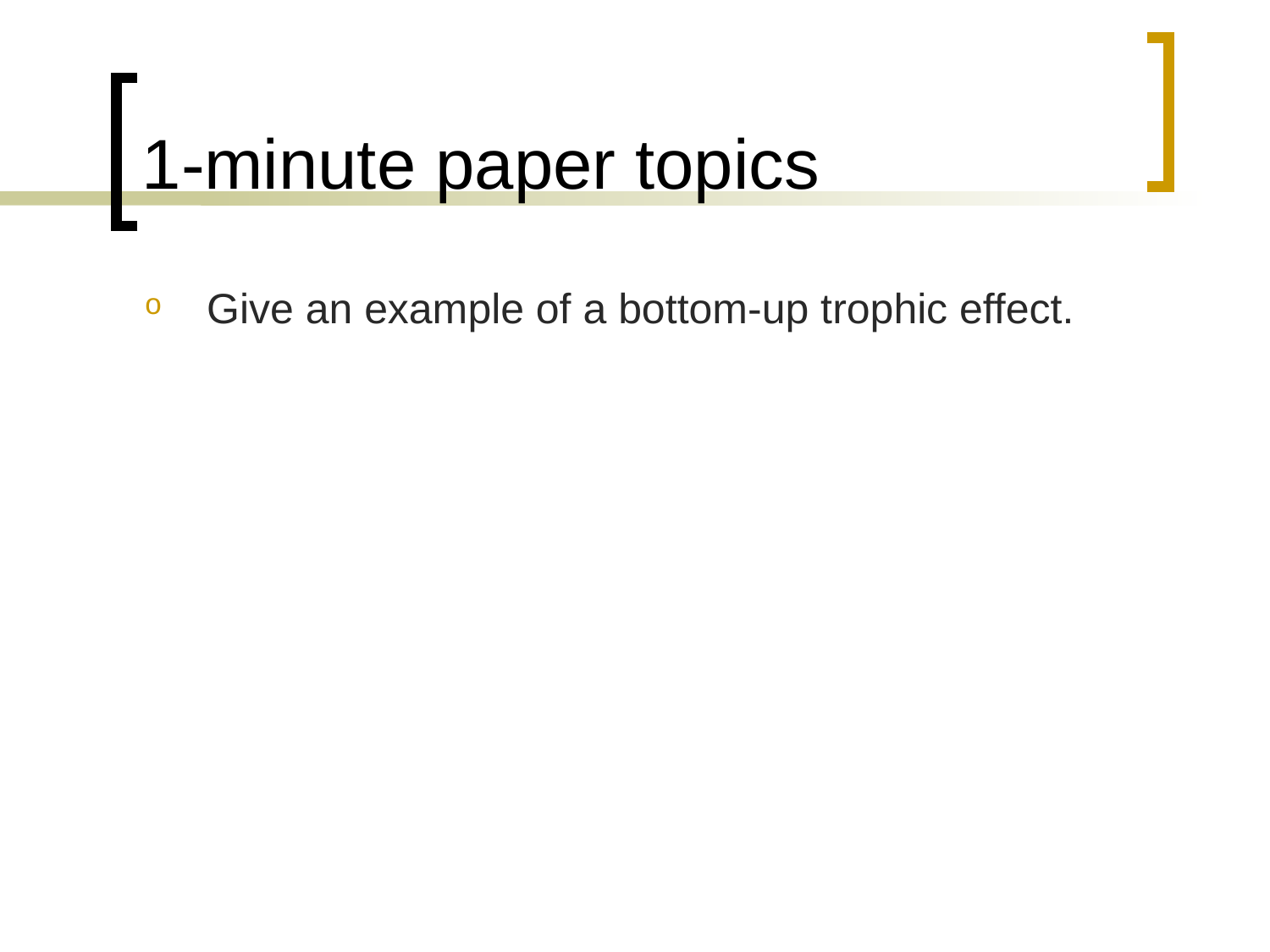

# 1-minute paper topics
Give an example of a bottom-up trophic effect.